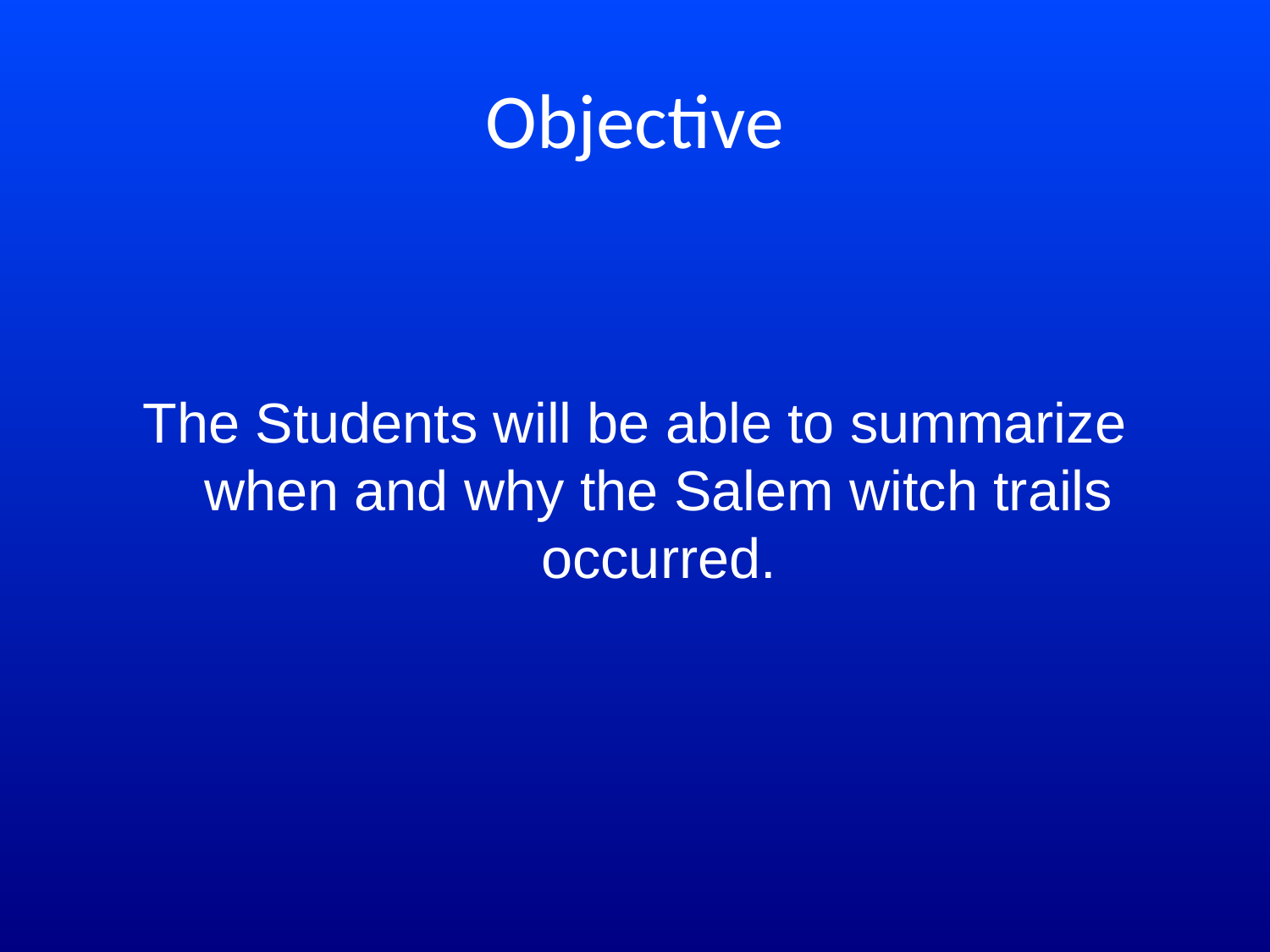

# Objective

The Students will be able to summarize when and why the Salem witch trails occurred.